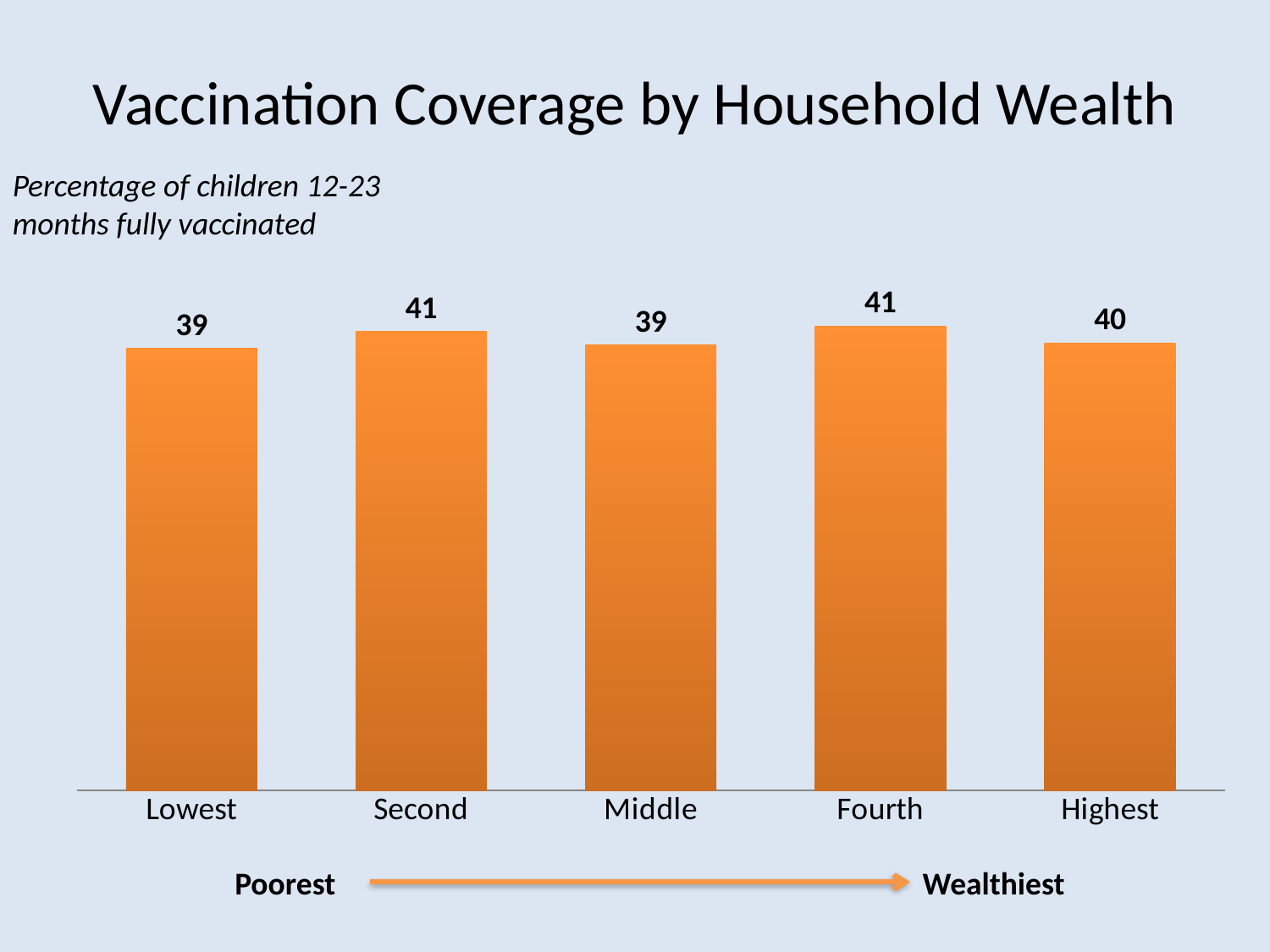

# Vaccination Coverage by Household Wealth
Percentage of children 12-23 months fully vaccinated

### Chart

| Category | Series 1 |
|---|---|
| Lowest | 39.0 |
| Second | 40.5 |
| Middle | 39.300000000000004 |
| Fourth | 41.0 |
| Highest | 39.5 |
Poorest
Wealthiest